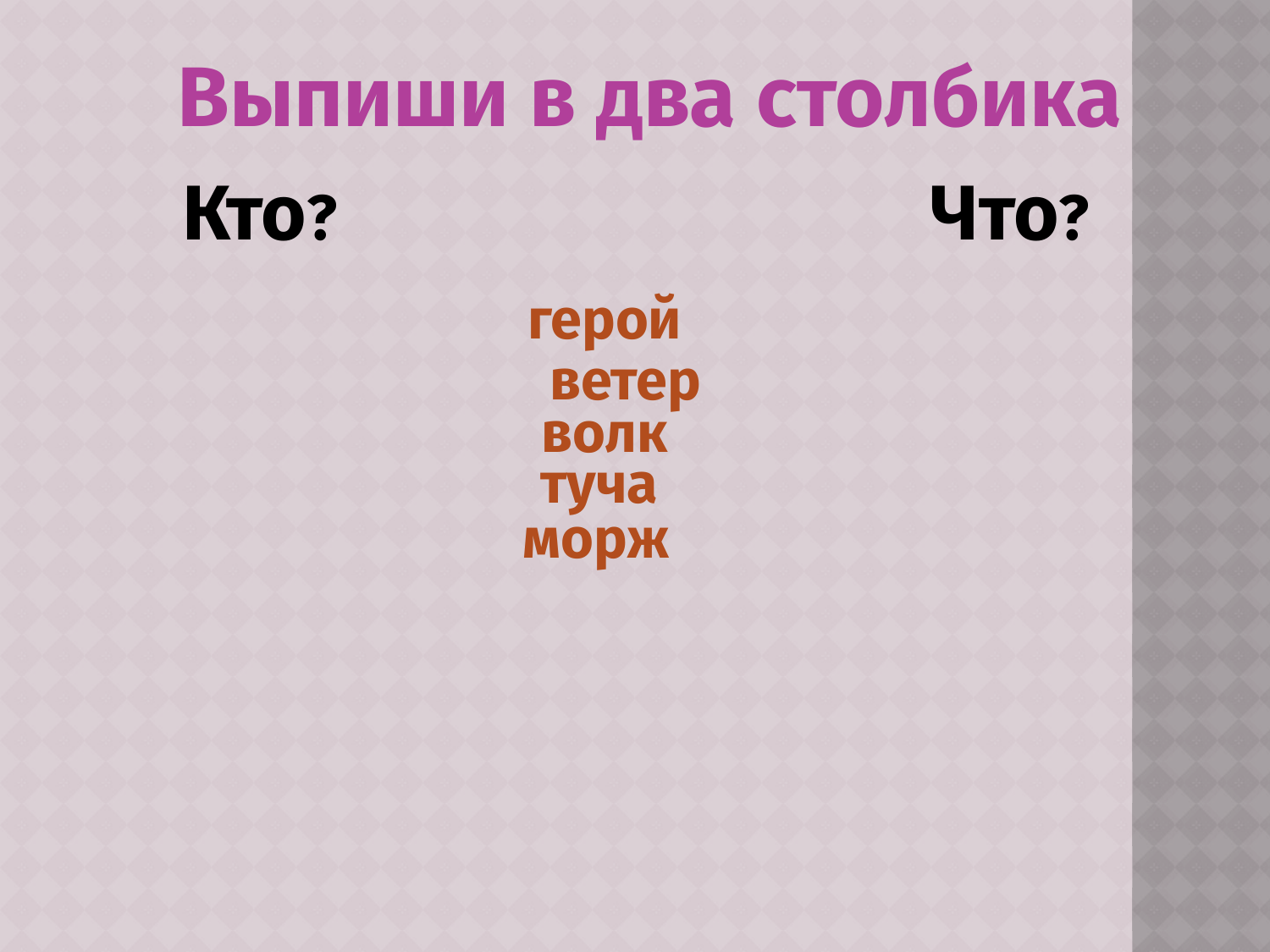

Выпиши в два столбика
Кто?
Что?

герой
ветер
волк
туча
морж